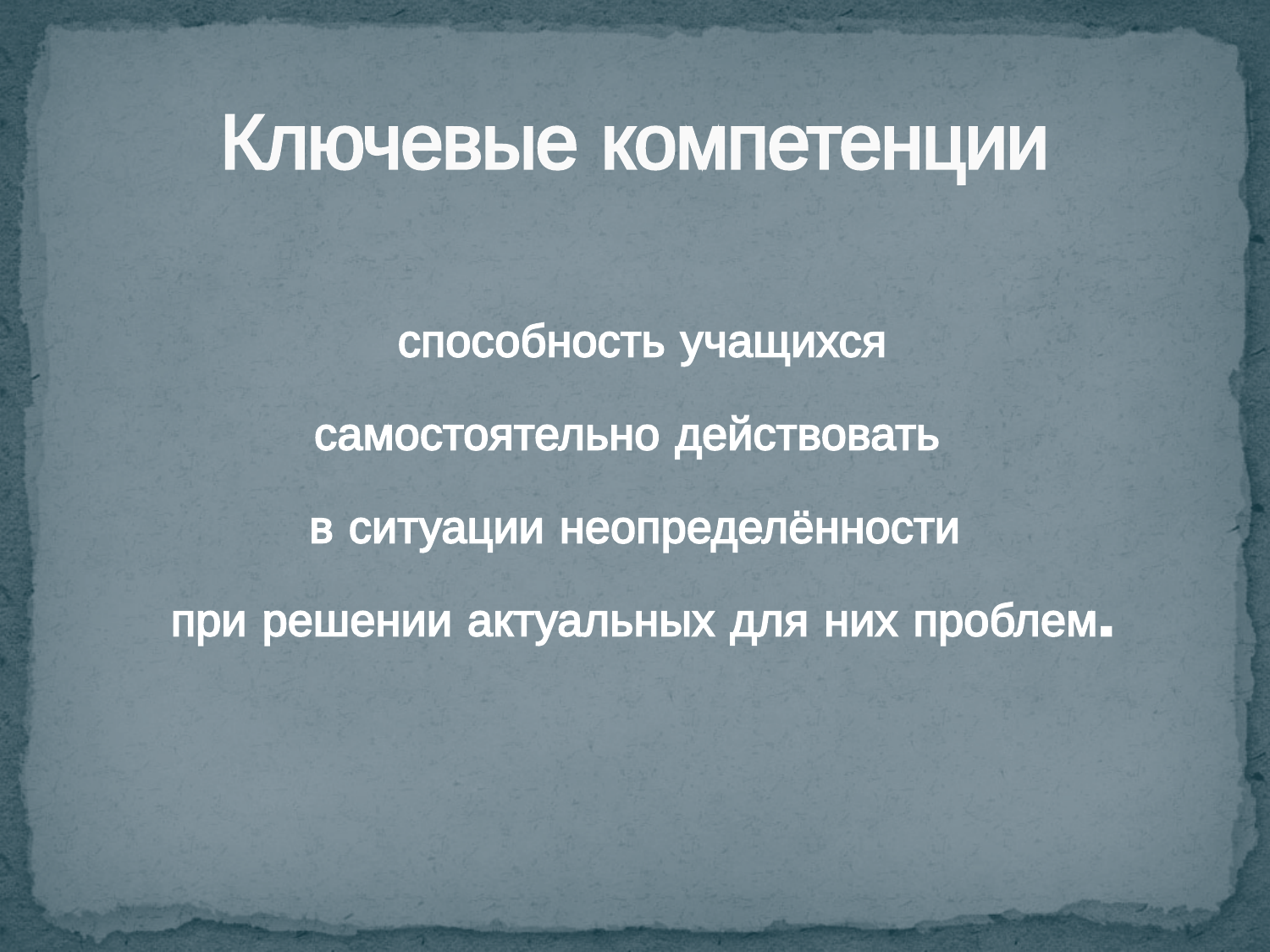

# Ключевые компетенции

  способность учащихся
самостоятельно действовать
в ситуации неопределённости
 при решении актуальных для них проблем.